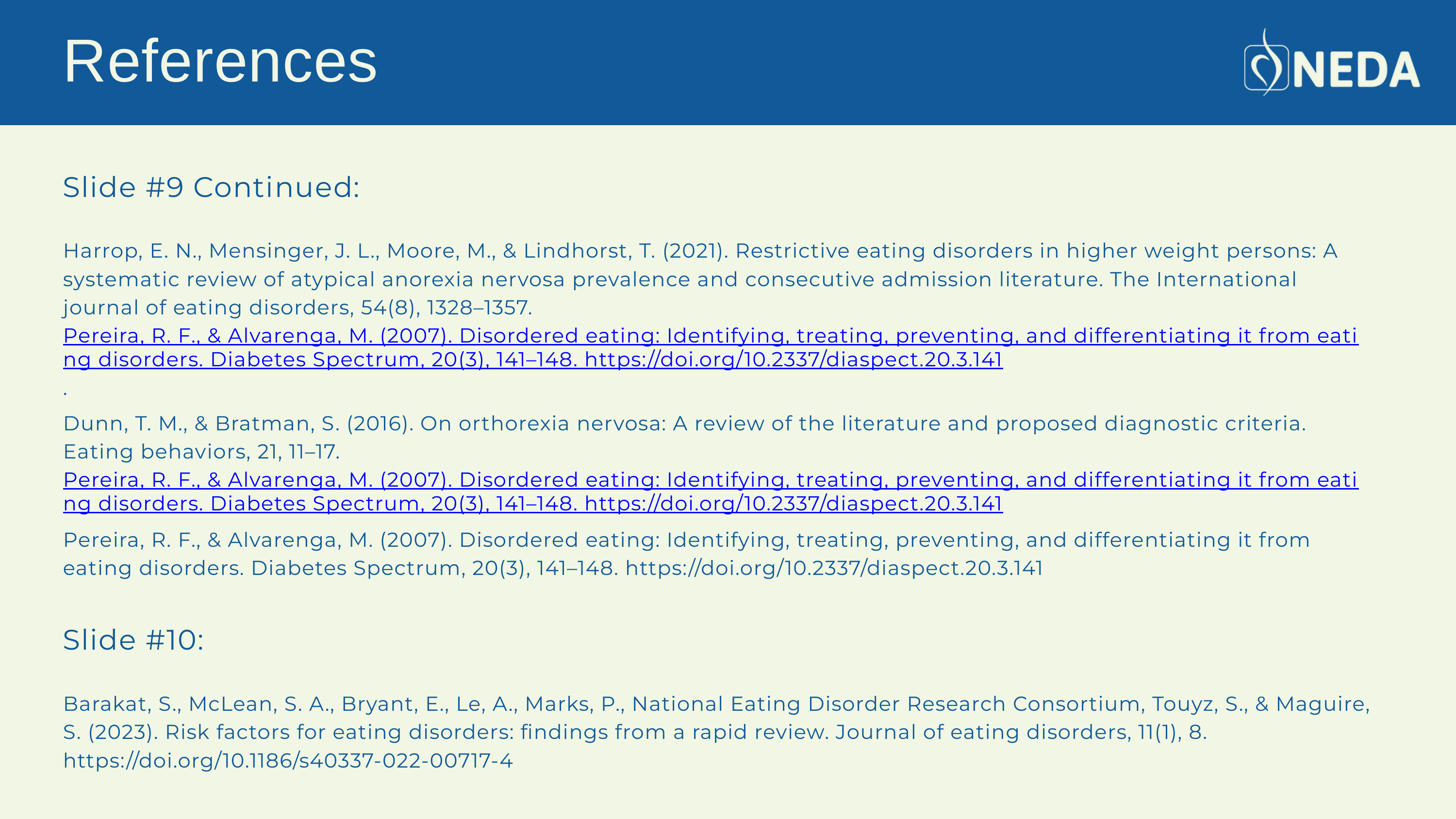

References

Slide #9 Continued:
Harrop, E. N., Mensinger, J. L., Moore, M., & Lindhorst, T. (2021). Restrictive eating disorders in higher weight persons: A systematic review of atypical anorexia nervosa prevalence and consecutive admission literature. The International journal of eating disorders, 54(8), 1328–1357. Pereira, R. F., & Alvarenga, M. (2007). Disordered eating: Identifying, treating, preventing, and differentiating it from eating disorders. Diabetes Spectrum, 20(3), 141–148. https://doi.org/10.2337/diaspect.20.3.141.
Dunn, T. M., & Bratman, S. (2016). On orthorexia nervosa: A review of the literature and proposed diagnostic criteria. Eating behaviors, 21, 11–17. Pereira, R. F., & Alvarenga, M. (2007). Disordered eating: Identifying, treating, preventing, and differentiating it from eating disorders. Diabetes Spectrum, 20(3), 141–148. https://doi.org/10.2337/diaspect.20.3.141
Pereira, R. F., & Alvarenga, M. (2007). Disordered eating: Identifying, treating, preventing, and differentiating it from eating disorders. Diabetes Spectrum, 20(3), 141–148. https://doi.org/10.2337/diaspect.20.3.141
Slide #10:
Barakat, S., McLean, S. A., Bryant, E., Le, A., Marks, P., National Eating Disorder Research Consortium, Touyz, S., & Maguire, S. (2023). Risk factors for eating disorders: findings from a rapid review. Journal of eating disorders, 11(1), 8. https://doi.org/10.1186/s40337-022-00717-4